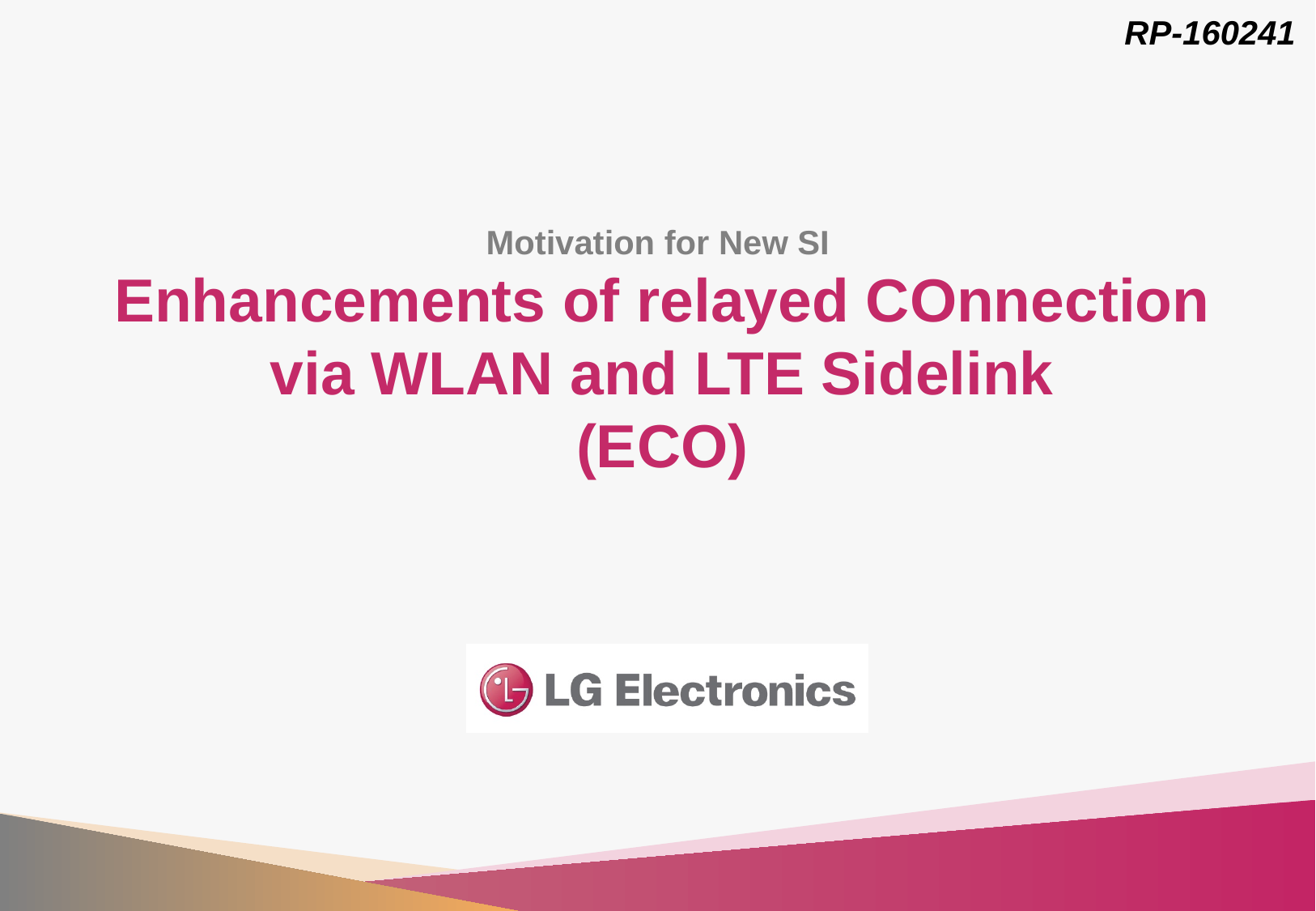

# Motivation for New SI Enhancements of relayed COnnection via WLAN and LTE Sidelink (ECO)